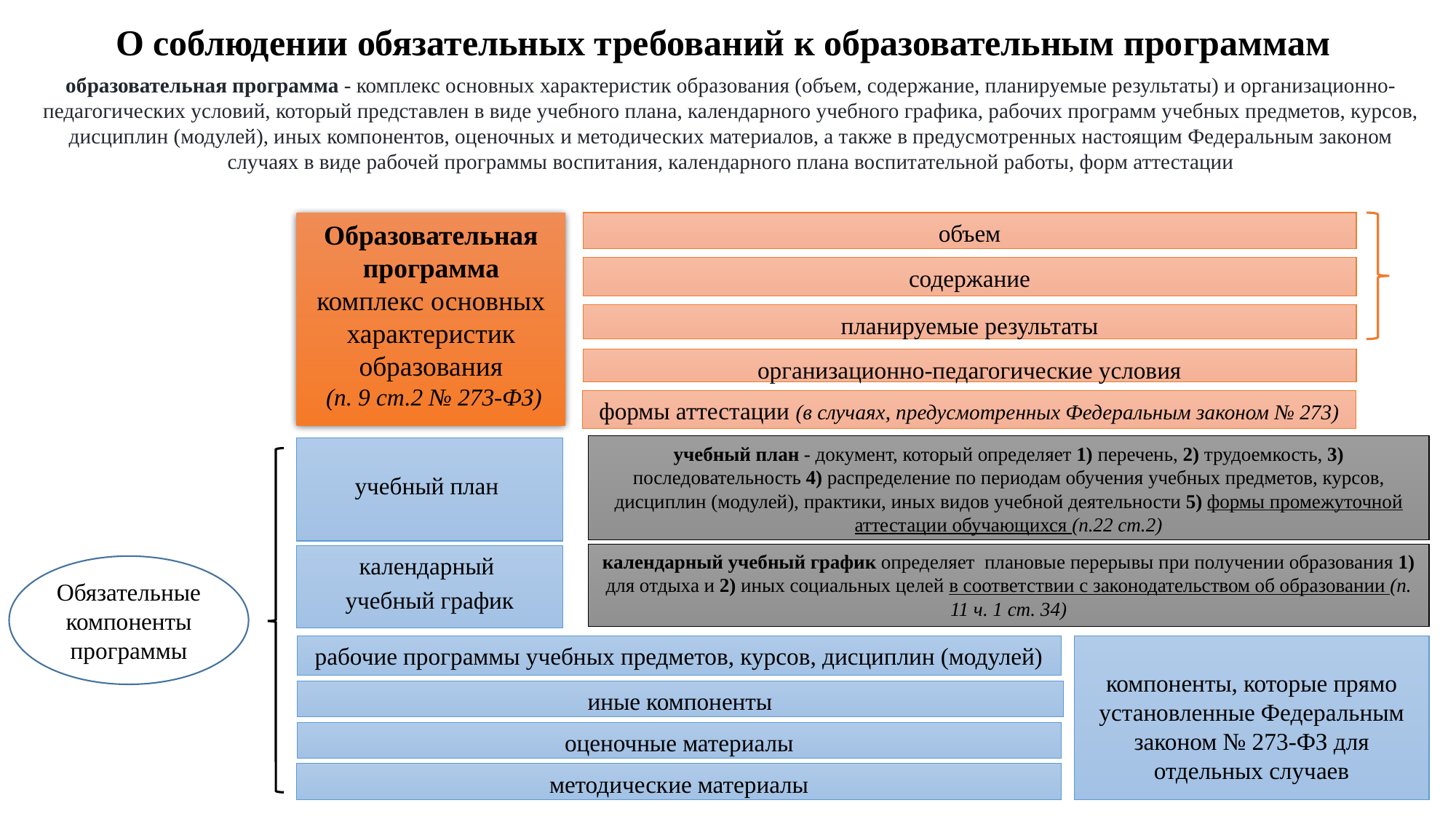

О соблюдении обязательных требований к образовательным программам
образовательная программа - комплекс основных характеристик образования (объем, содержание, планируемые результаты) и организационно-педагогических условий, который представлен в виде учебного плана, календарного учебного графика, рабочих программ учебных предметов, курсов, дисциплин (модулей), иных компонентов, оценочных и методических материалов, а также в предусмотренных настоящим Федеральным законом случаях в виде рабочей программы воспитания, календарного плана воспитательной работы, форм аттестации
Образовательная программа
комплекс основных характеристик образования
 (п. 9 ст.2 № 273-ФЗ)
объем
содержание
планируемые результаты
организационно-педагогические условия
формы аттестации (в случаях, предусмотренных Федеральным законом № 273)

учебный план - документ, который определяет 1) перечень, 2) трудоемкость, 3) последовательность 4) распределение по периодам обучения учебных предметов, курсов, дисциплин (модулей), практики, иных видов учебной деятельности 5) формы промежуточной аттестации обучающихся (п.22 ст.2)

учебный план

календарный учебный график определяет  плановые перерывы при получении образования 1) для отдыха и 2) иных социальных целей в соответствии с законодательством об образовании (п. 11 ч. 1 ст. 34)
календарный
учебный график
Обязательные компоненты программы

компоненты, которые прямо установленные Федеральным законом № 273-ФЗ для отдельных случаев
рабочие программы учебных предметов, курсов, дисциплин (модулей)
иные компоненты
оценочные материалы
методические материалы